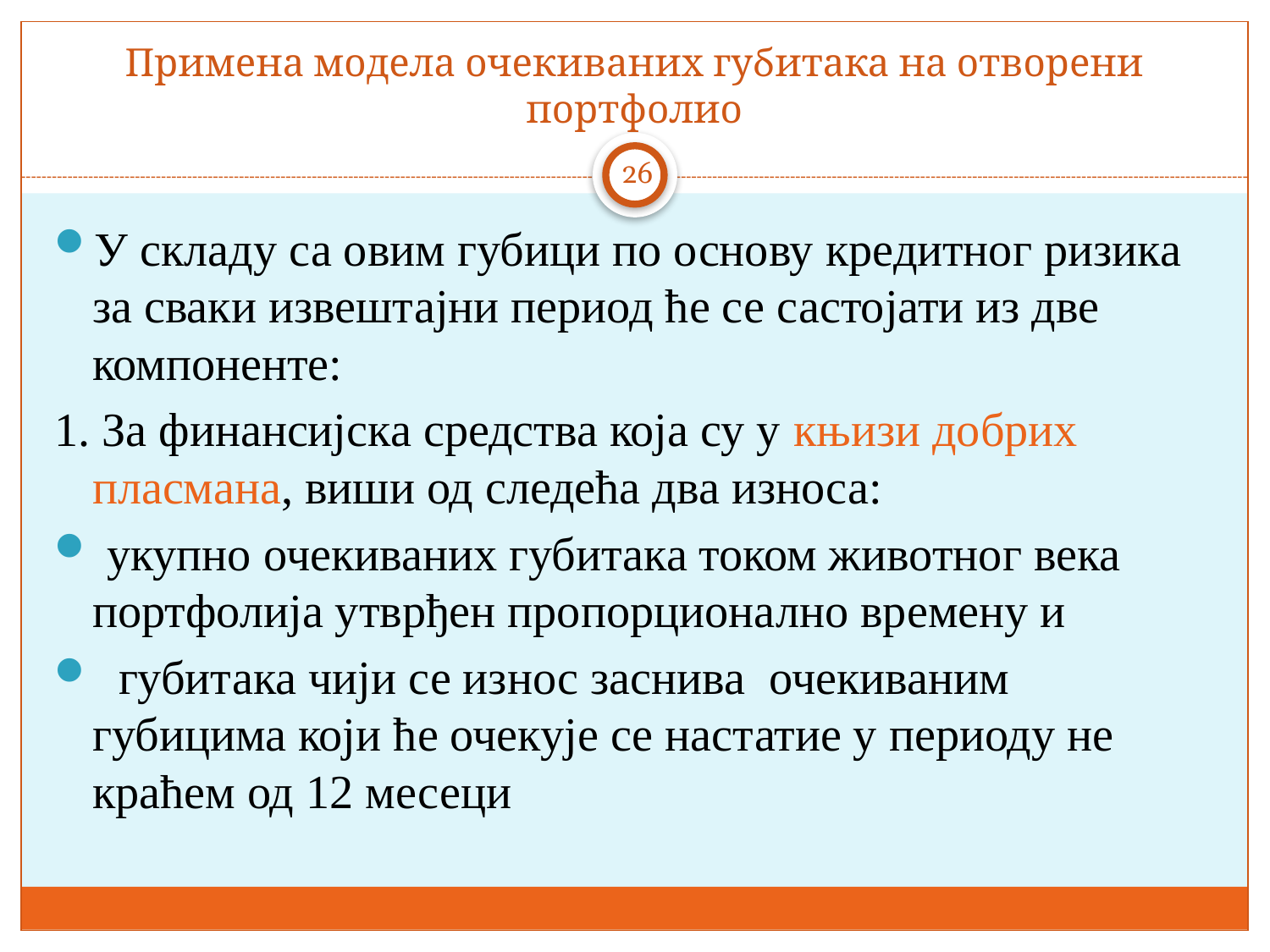

# Примена модела очекиваних губитака на отворени портфолио
26
У складу са овим губици по основу кредитног ризика за сваки извештајни период ће се састојати из две компоненте:
1. За финансијска средства која су у књизи добрих пласмана, виши од следећа два износа:
 укупно очекиваних губитака током животног века портфолија утврђен пропорционално времену и
  губитака чији се износ заснива  очекиваним  губицима који ће очекује се настатие у периоду не краћем од 12 месеци